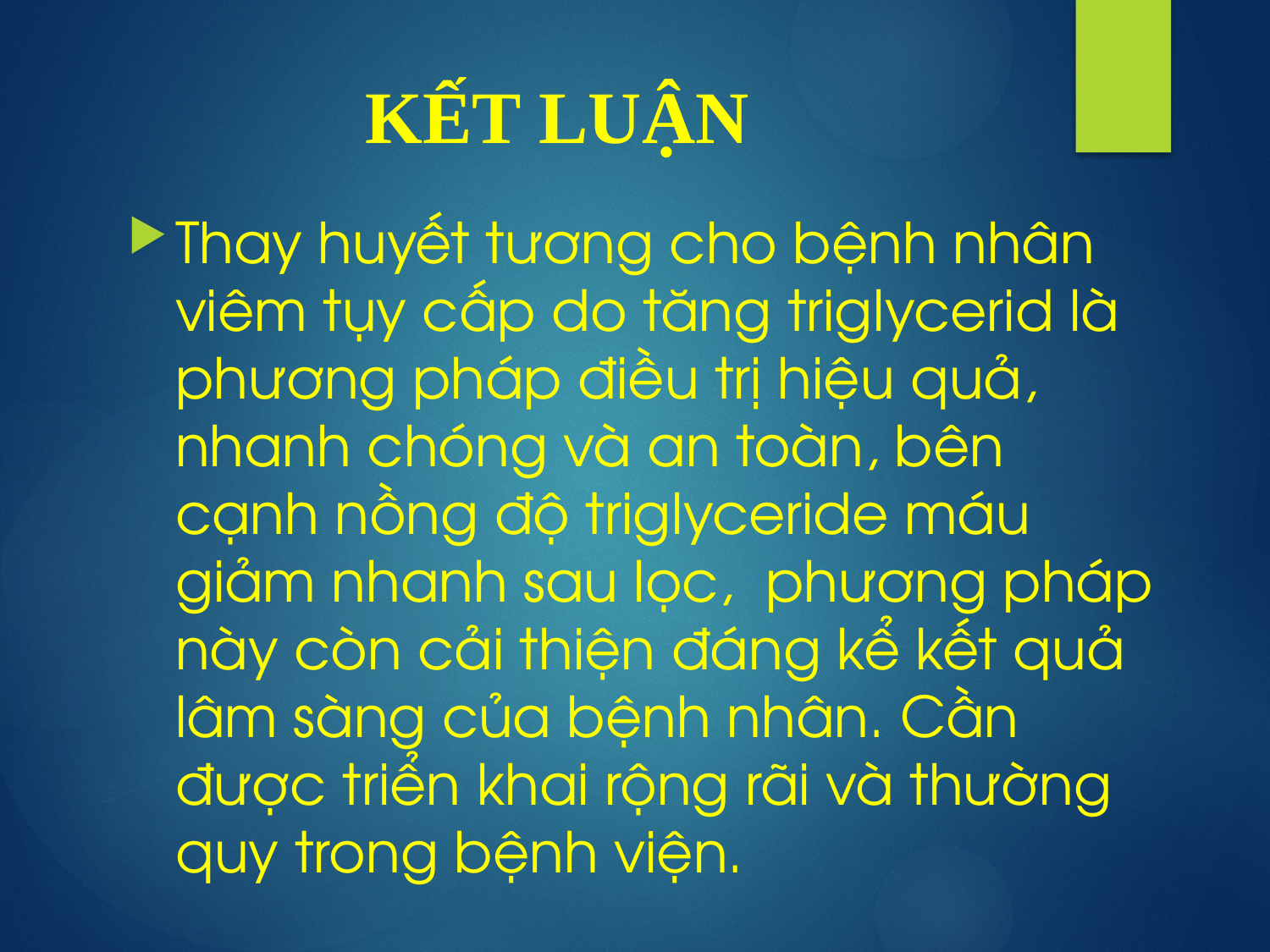

# KẾT LUẬN
Thay huyết tương cho bệnh nhân viêm tụy cấp do tăng triglycerid là phương pháp điều trị hiệu quả, nhanh chóng và an toàn, bên cạnh nồng độ triglyceride máu giảm nhanh sau lọc,  phương pháp này còn cải thiện đáng kể kết quả lâm sàng của bệnh nhân. Cần được triển khai rộng rãi và thường quy trong bệnh viện.